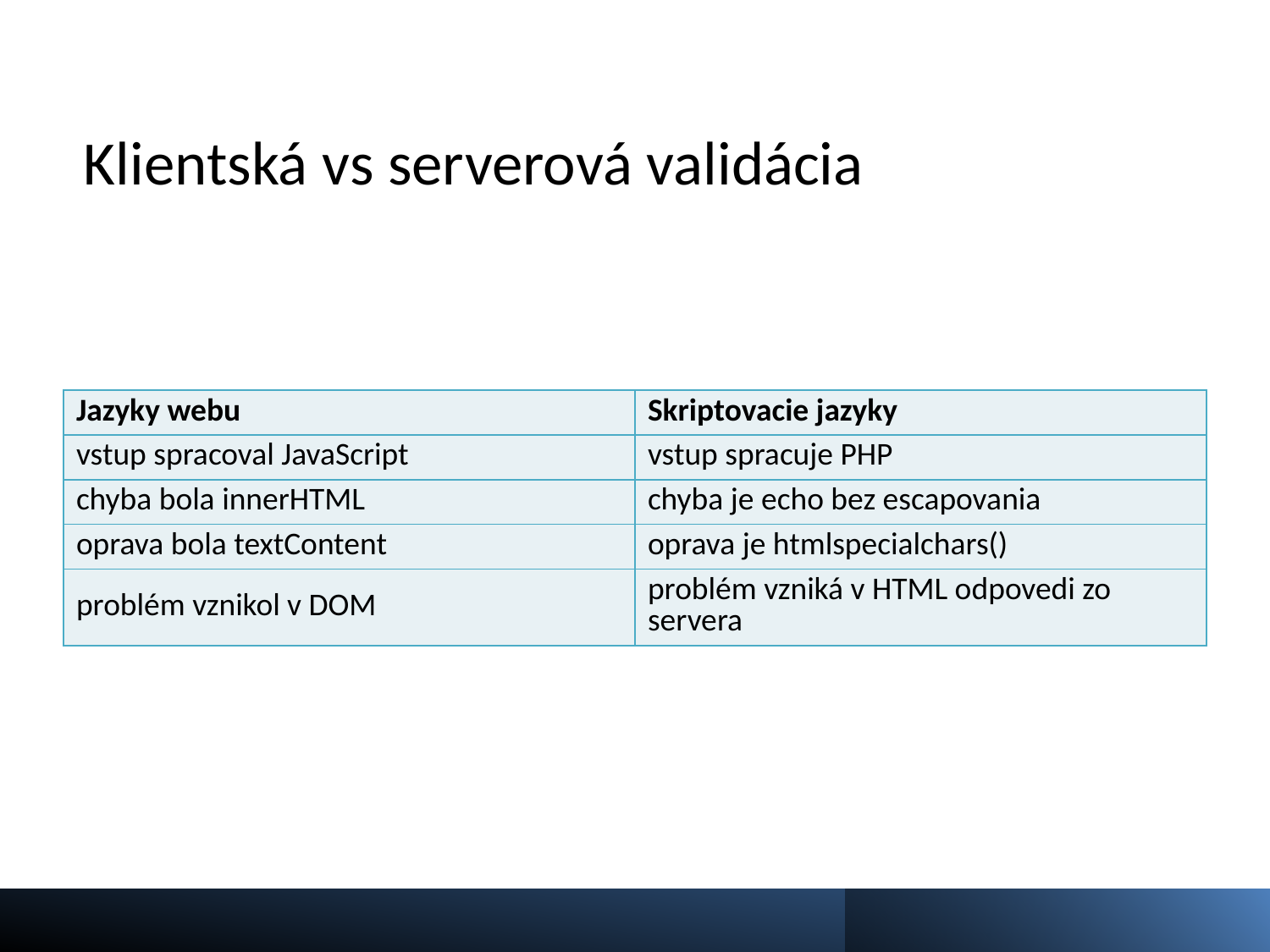

# Klientská vs serverová validácia
| Jazyky webu | Skriptovacie jazyky |
| --- | --- |
| vstup spracoval JavaScript | vstup spracuje PHP |
| chyba bola innerHTML | chyba je echo bez escapovania |
| oprava bola textContent | oprava je htmlspecialchars() |
| problém vznikol v DOM | problém vzniká v HTML odpovedi zo servera |